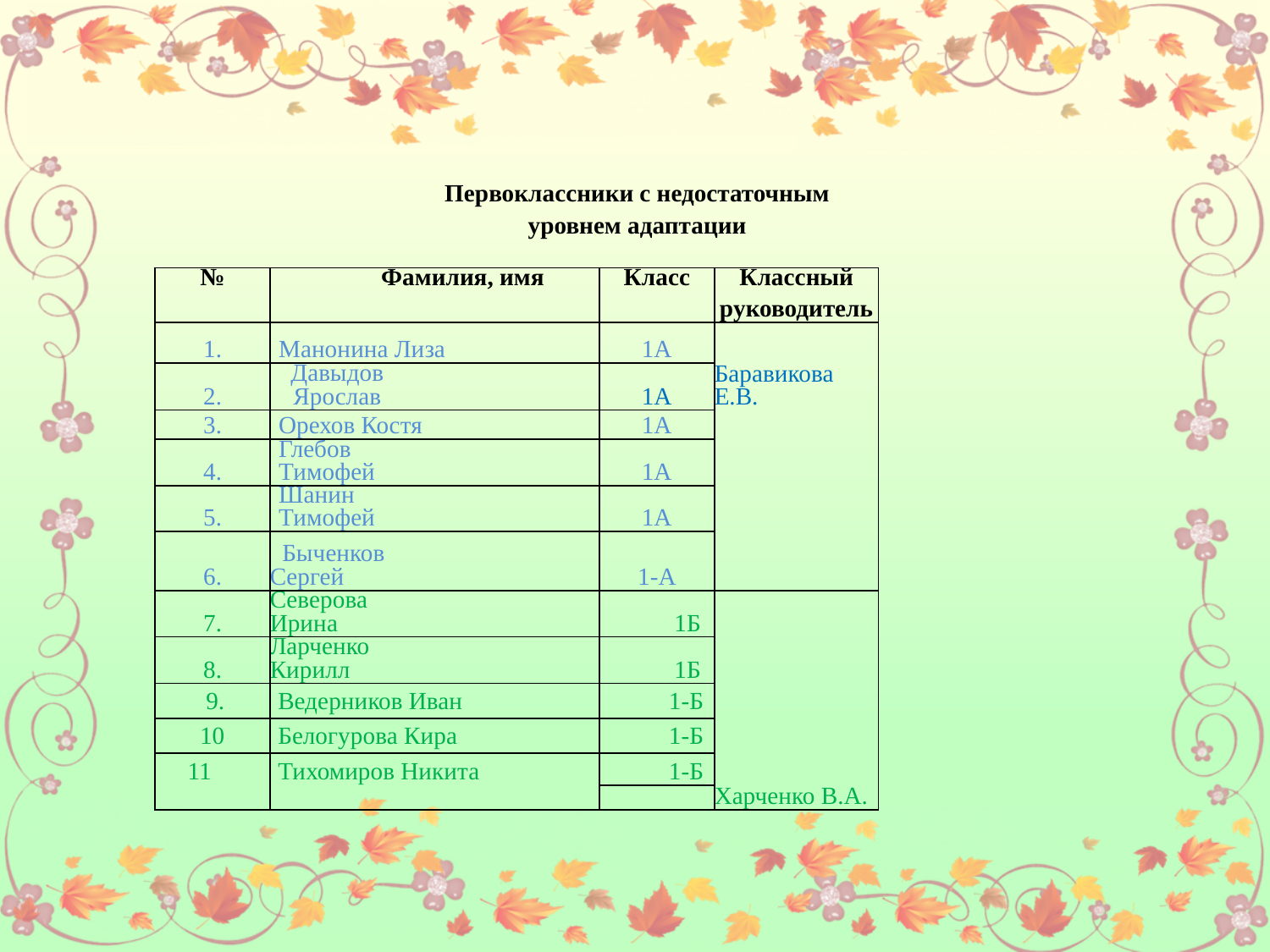

|  |  | Первоклассники с недостаточным уровнем адаптации |  |  |
| --- | --- | --- | --- | --- |
|  |  |  |  |  |
| № | Фамилия, имя |  | Класс | Классный |
|  |  |  |  | руководитель |
| 1. | Манонина Лиза |  | 1А |  |
| 2. | Давыдов Ярослав |  | 1А | Баравикова Е.В. |
| 3. | Орехов Костя |  | 1А |  |
| 4. | Глебов Тимофей |  | 1А |  |
| 5. | Шанин Тимофей |  | 1А |  |
| 6. | Быченков Сергей |  | 1-А |  |
| 7. | Северова Ирина |  | 1Б |  |
| 8. | Ларченко Кирилл |  | 1Б | Харченко В.А. |
| 9. | Ведерников Иван |  | 1-Б |  |
| 10 | Белогурова Кира |  | 1-Б |  |
| 11 | Тихомиров Никита |  | 1-Б |  |
|  |  |  |  |  |